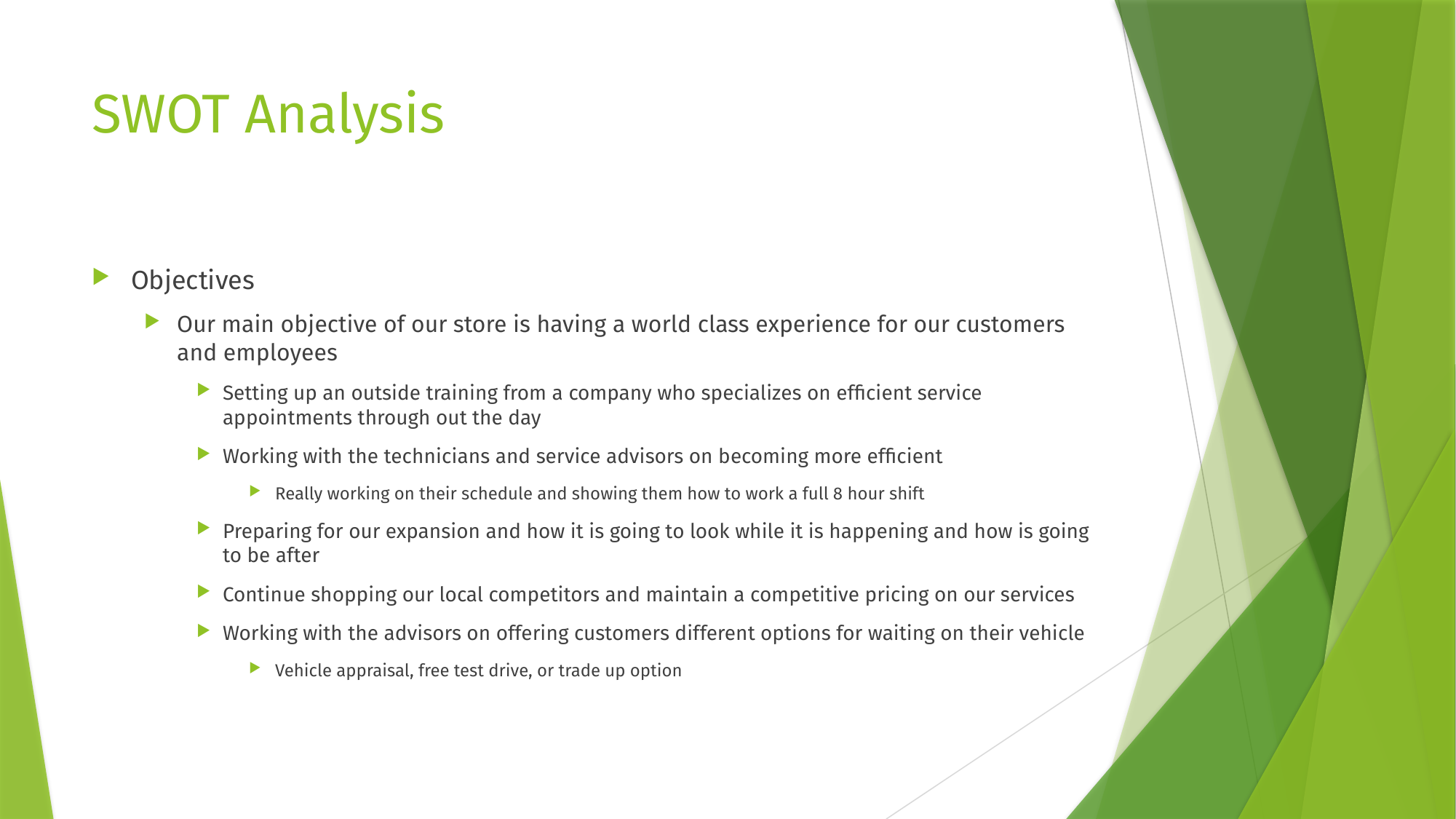

# SWOT Analysis
Objectives
Our main objective of our store is having a world class experience for our customers and employees
Setting up an outside training from a company who specializes on efficient service appointments through out the day
Working with the technicians and service advisors on becoming more efficient
Really working on their schedule and showing them how to work a full 8 hour shift
Preparing for our expansion and how it is going to look while it is happening and how is going to be after
Continue shopping our local competitors and maintain a competitive pricing on our services
Working with the advisors on offering customers different options for waiting on their vehicle
Vehicle appraisal, free test drive, or trade up option